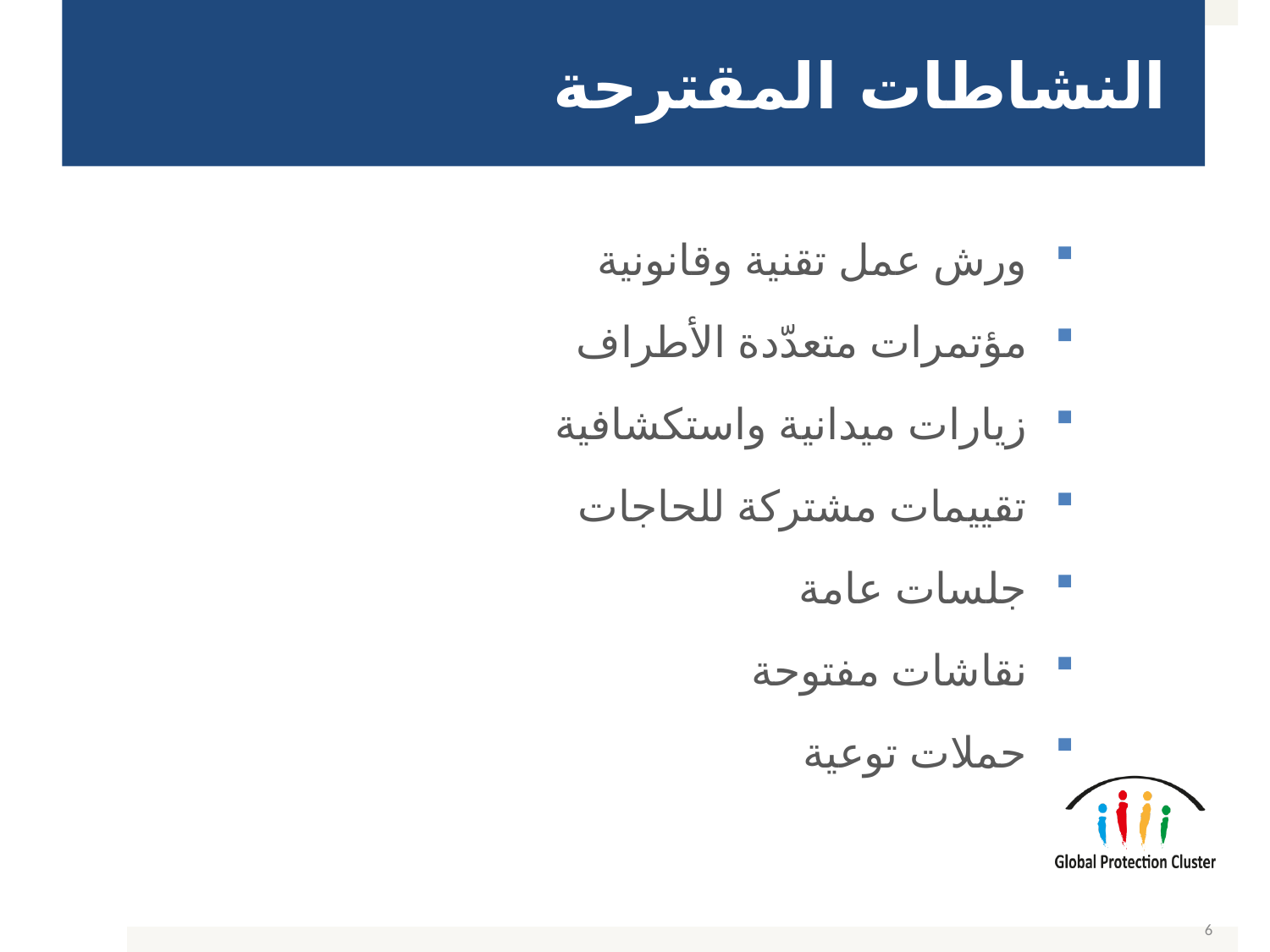

# النشاطات المقترحة
ورش عمل تقنية وقانونية
مؤتمرات متعدّدة الأطراف
زيارات ميدانية واستكشافية
تقييمات مشتركة للحاجات
جلسات عامة
نقاشات مفتوحة
حملات توعية